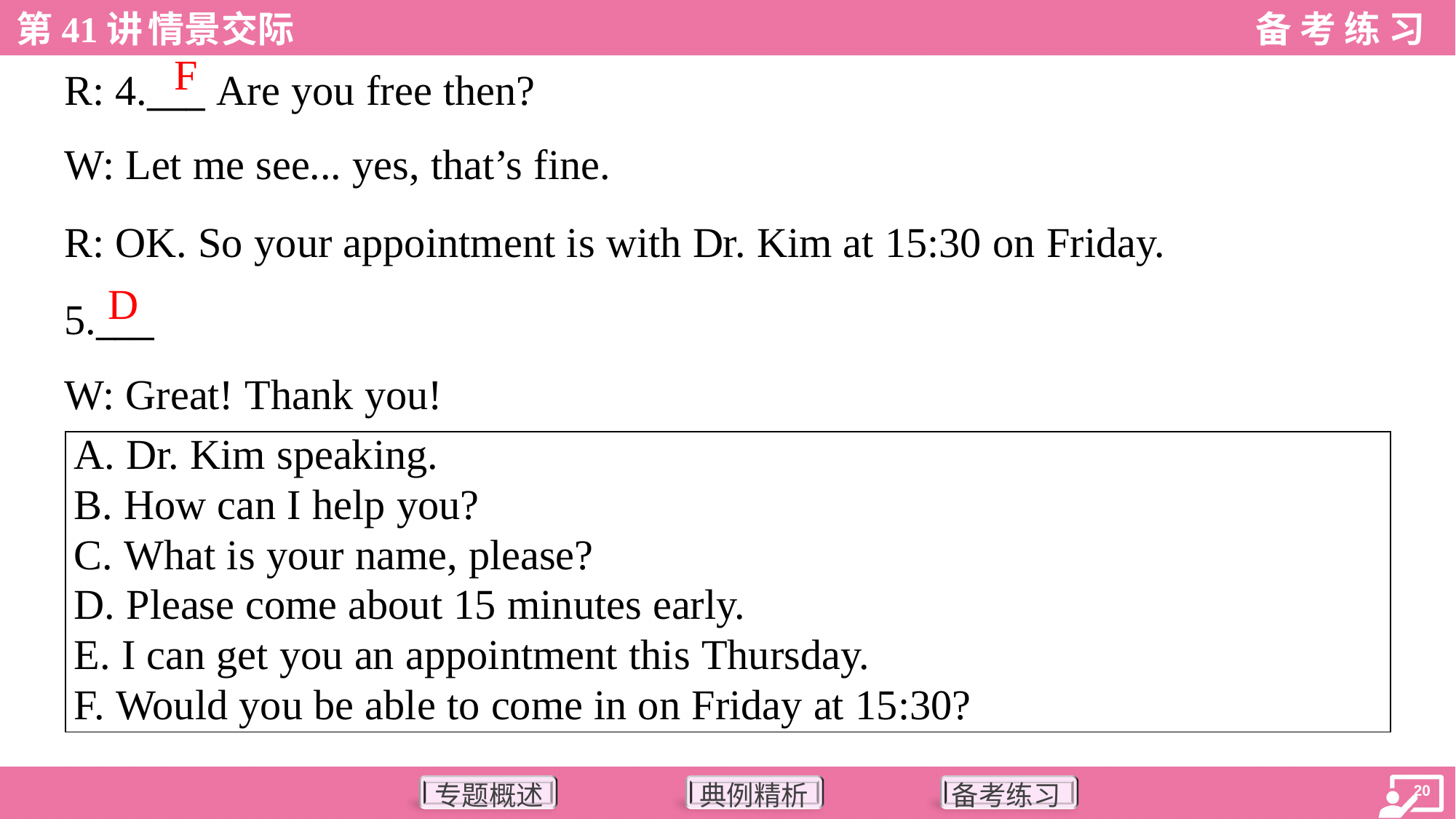

R: 4.___ Are you free then?
W: Let me see... yes, that’s fine.
F
R: OK. So your appointment is with Dr. Kim at 15:30 on Friday.
5.___
W: Great! Thank you!
D
| A. Dr. Kim speaking. B. How can I help you? C. What is your name, please? D. Please come about 15 minutes early. E. I can get you an appointment this Thursday. F. Would you be able to come in on Friday at 15:30? |
| --- |